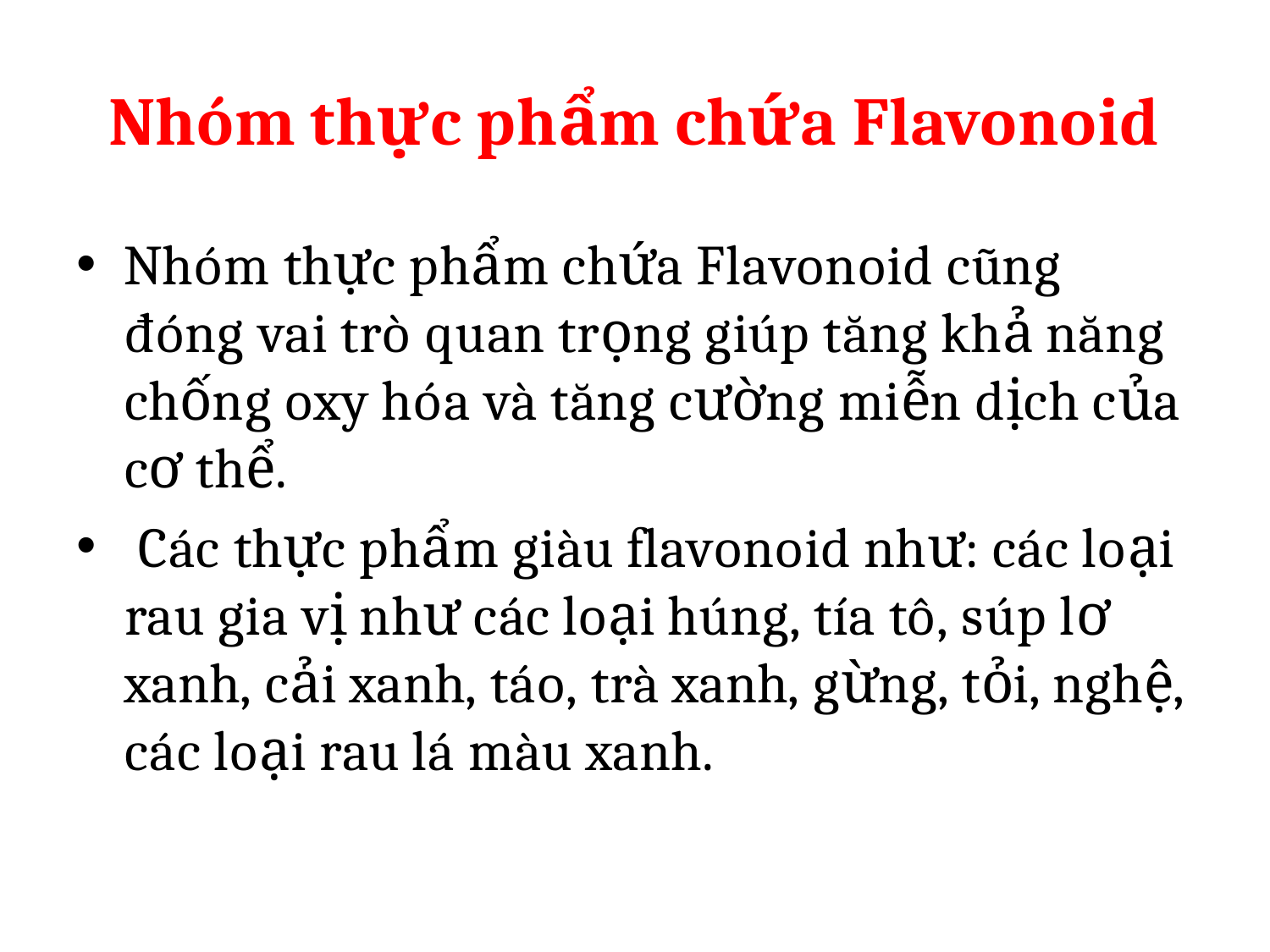

# Nhóm thực phẩm chứa Flavonoid
Nhóm thực phẩm chứa Flavonoid cũng đóng vai trò quan trọng giúp tăng khả năng chống oxy hóa và tăng cường miễn dịch của cơ thể.
 Các thực phẩm giàu flavonoid như: các loại rau gia vị như các loại húng, tía tô, súp lơ xanh, cải xanh, táo, trà xanh, gừng, tỏi, nghệ, các loại rau lá màu xanh.